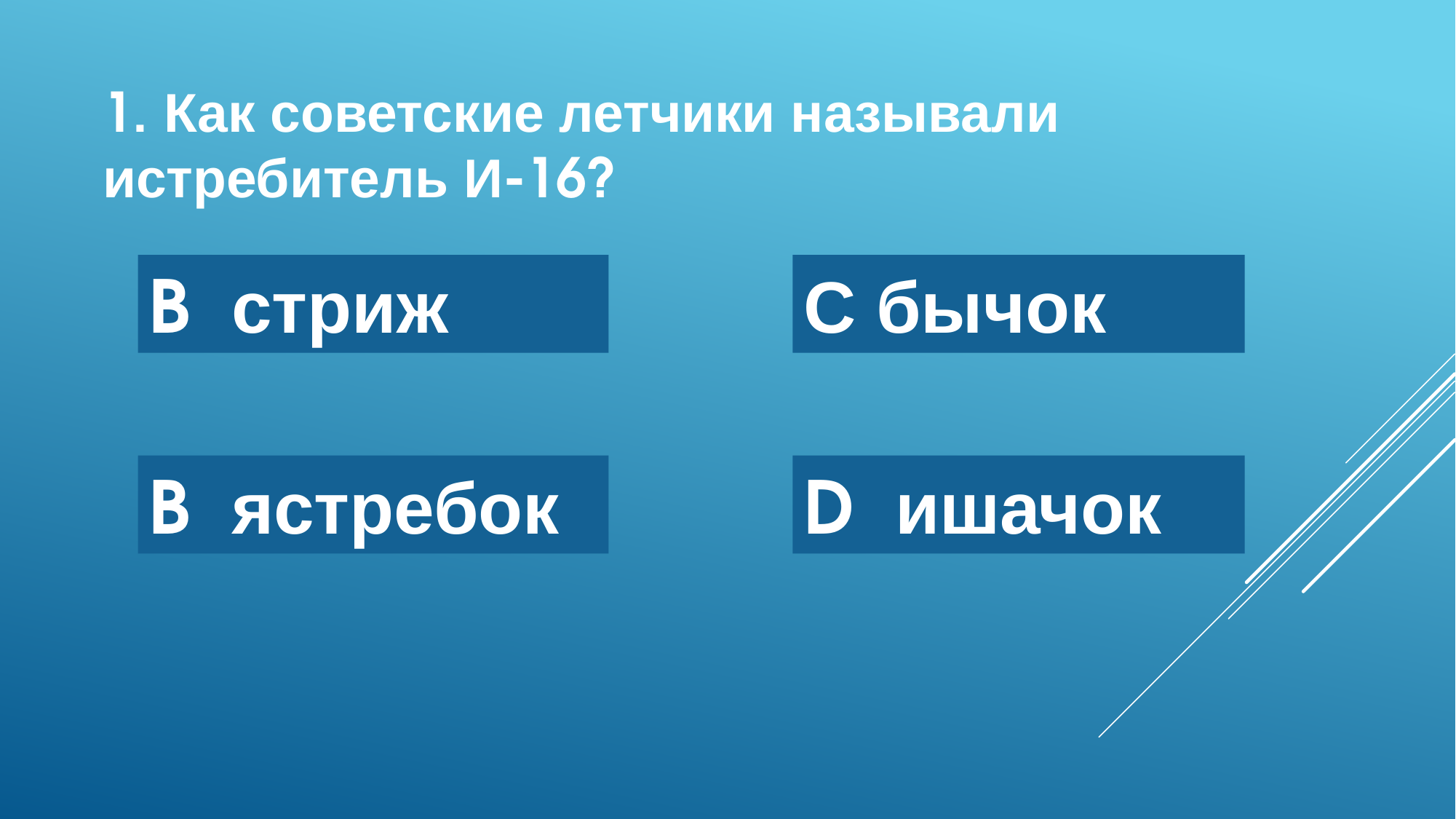

1. Как советские летчики называли истребитель И-16?
B  стриж
С бычок
B  ястребок
D  ишачок